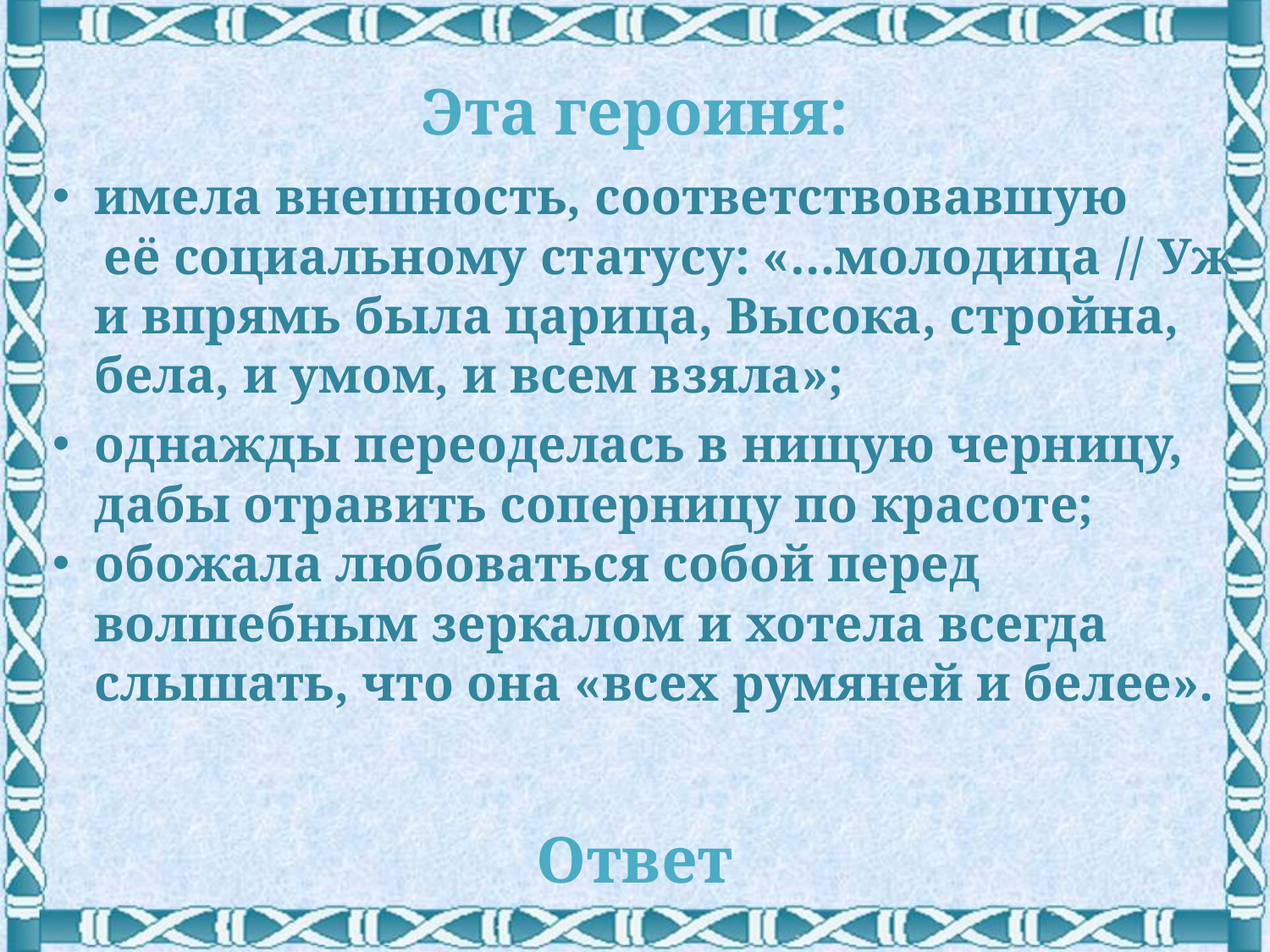

Эта героиня:
имела внешность, соответствовавшую
    её социальному статусу: «…молодица // Уж и впрямь была царица, Высока, стройна, бела, и умом, и всем взяла»;
однажды переоделась в нищую черницу, дабы отравить соперницу по красоте;
обожала любоваться собой перед волшебным зеркалом и хотела всегда слышать, что она «всех румяней и белее».

Ответ